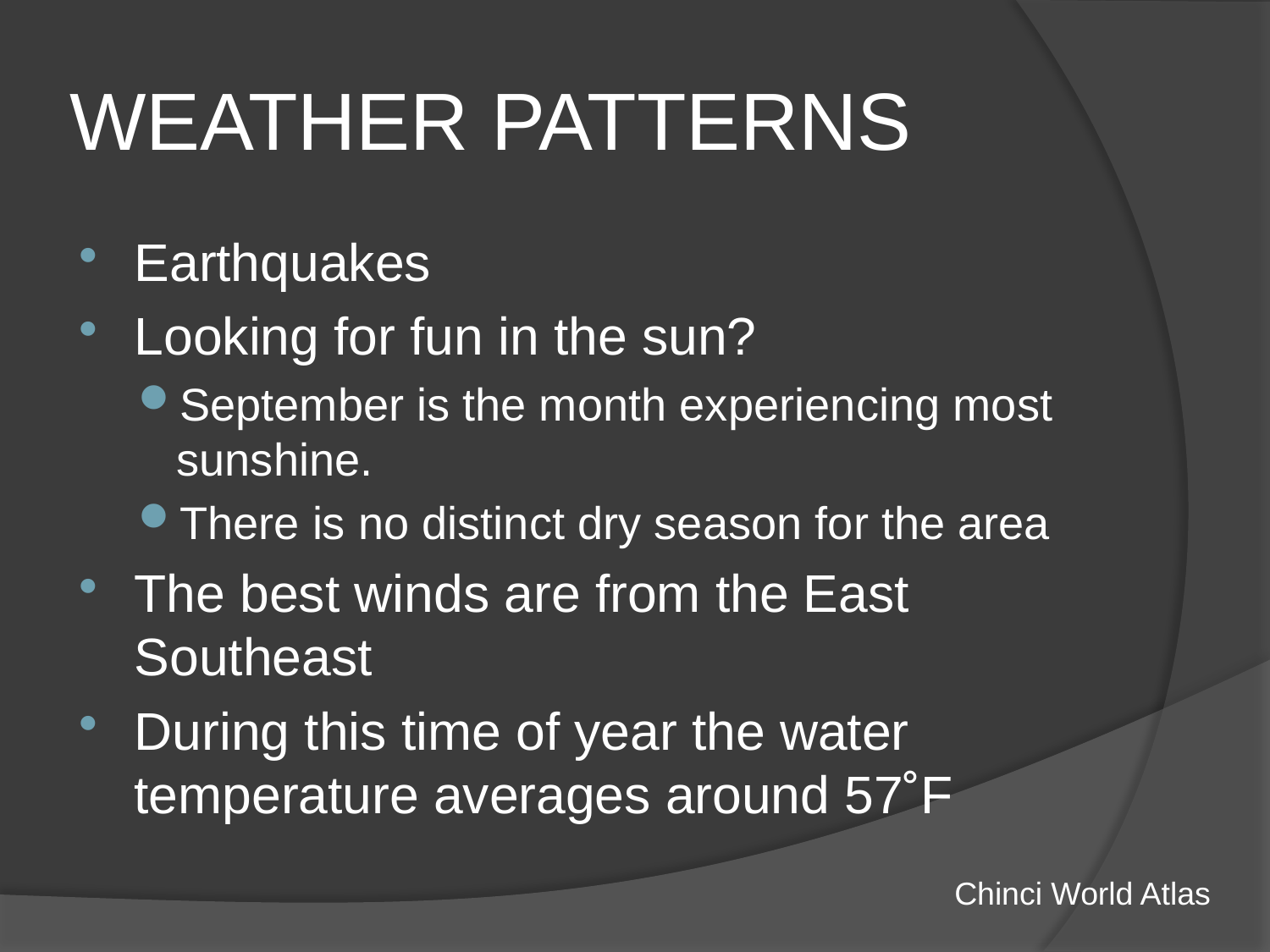

# WEATHER PATTERNS
Earthquakes
Looking for fun in the sun?
September is the month experiencing most sunshine.
There is no distinct dry season for the area
The best winds are from the East Southeast
During this time of year the water temperature averages around 57˚F
Chinci World Atlas